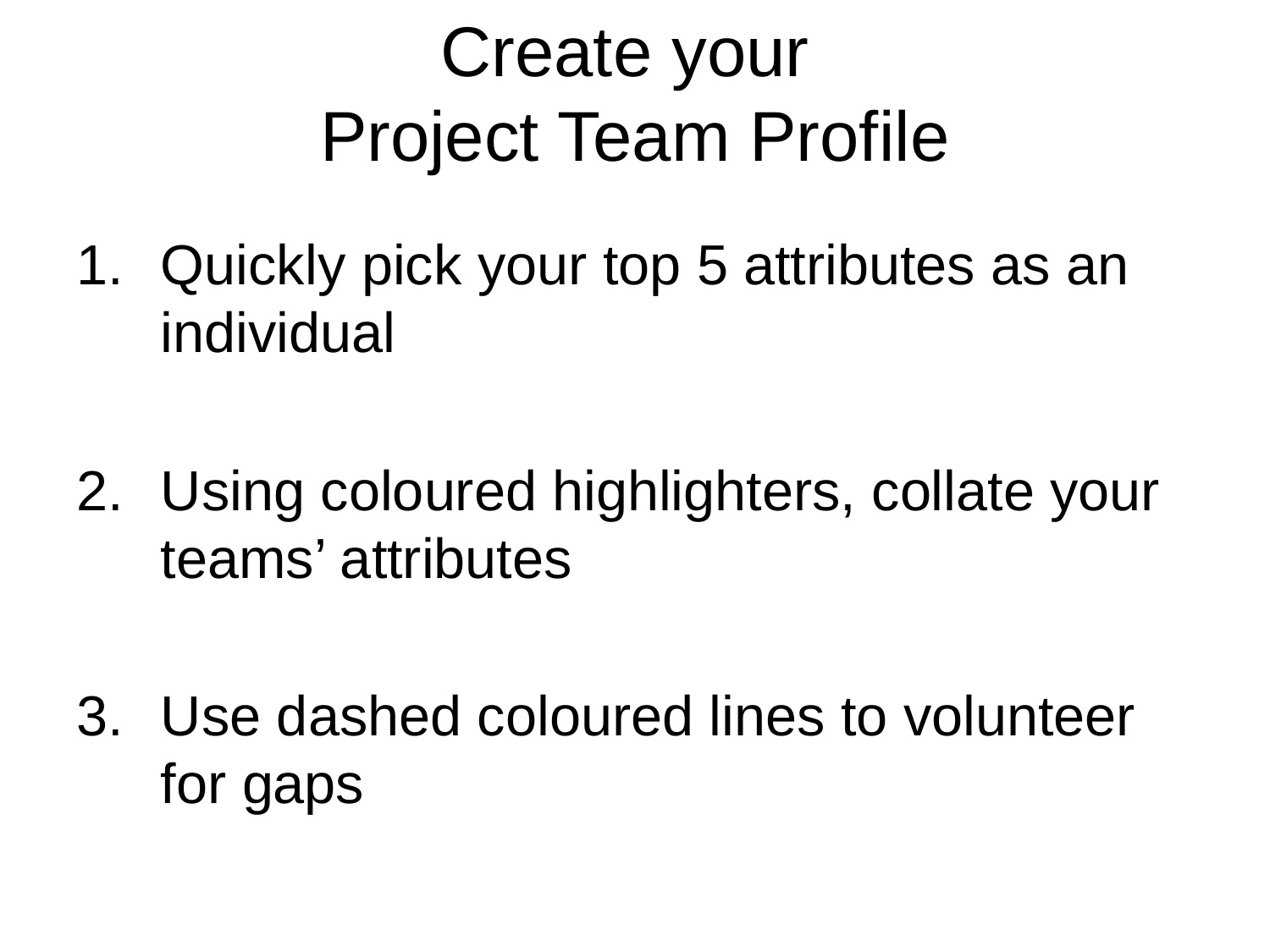

# Create your Project Team Profile
Quickly pick your top 5 attributes as an individual

Using coloured highlighters, collate your teams’ attributes

Use dashed coloured lines to volunteer for gaps